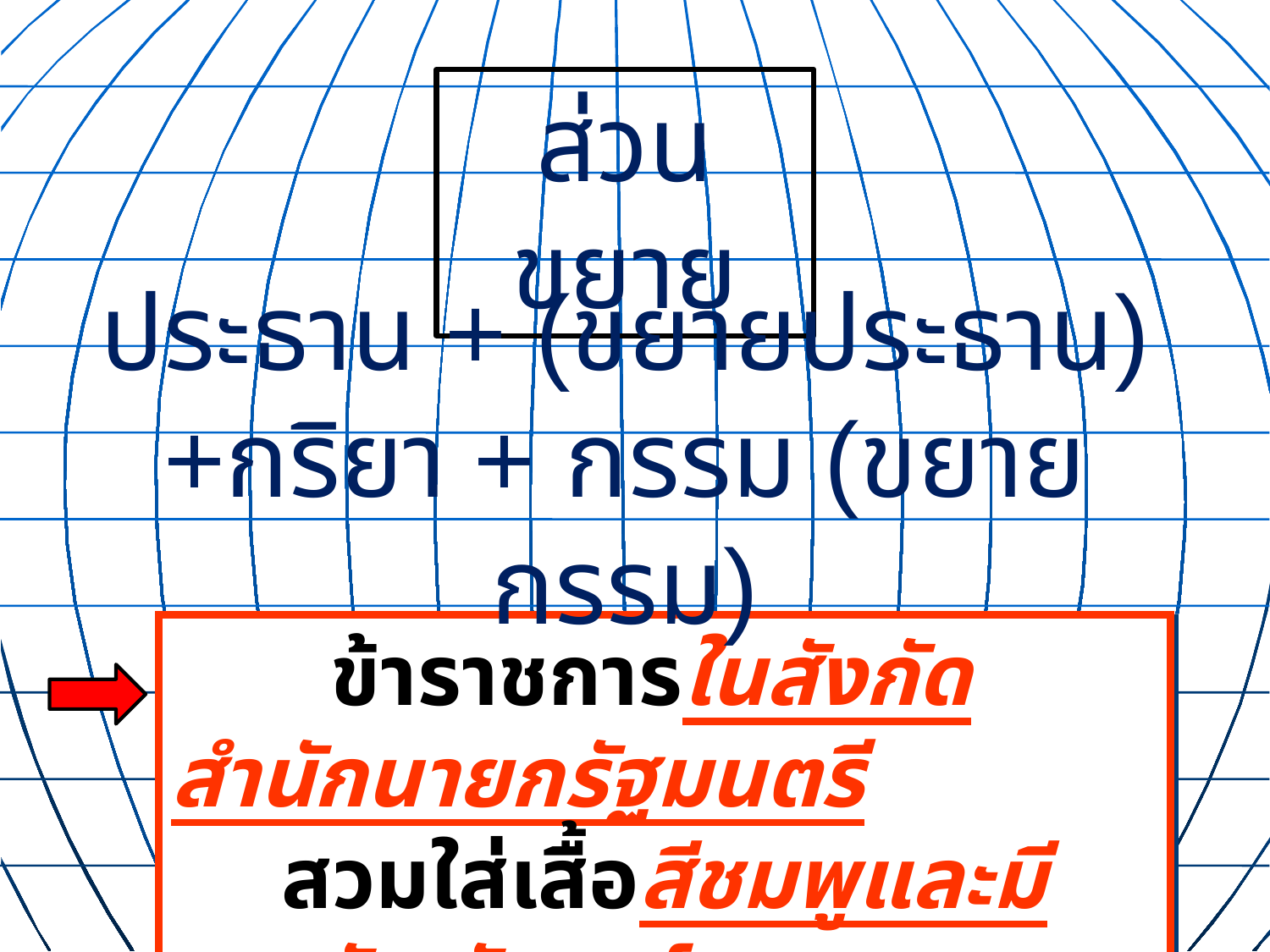

ส่วนขยาย
ประธาน + (ขยายประธาน) +กริยา + กรรม (ขยายกรรม)
        ข้าราชการในสังกัดสำนักนายกรัฐมนตรี
     สวมใส่เสื้อสีชมพูและมีตราสัญลักษณ์